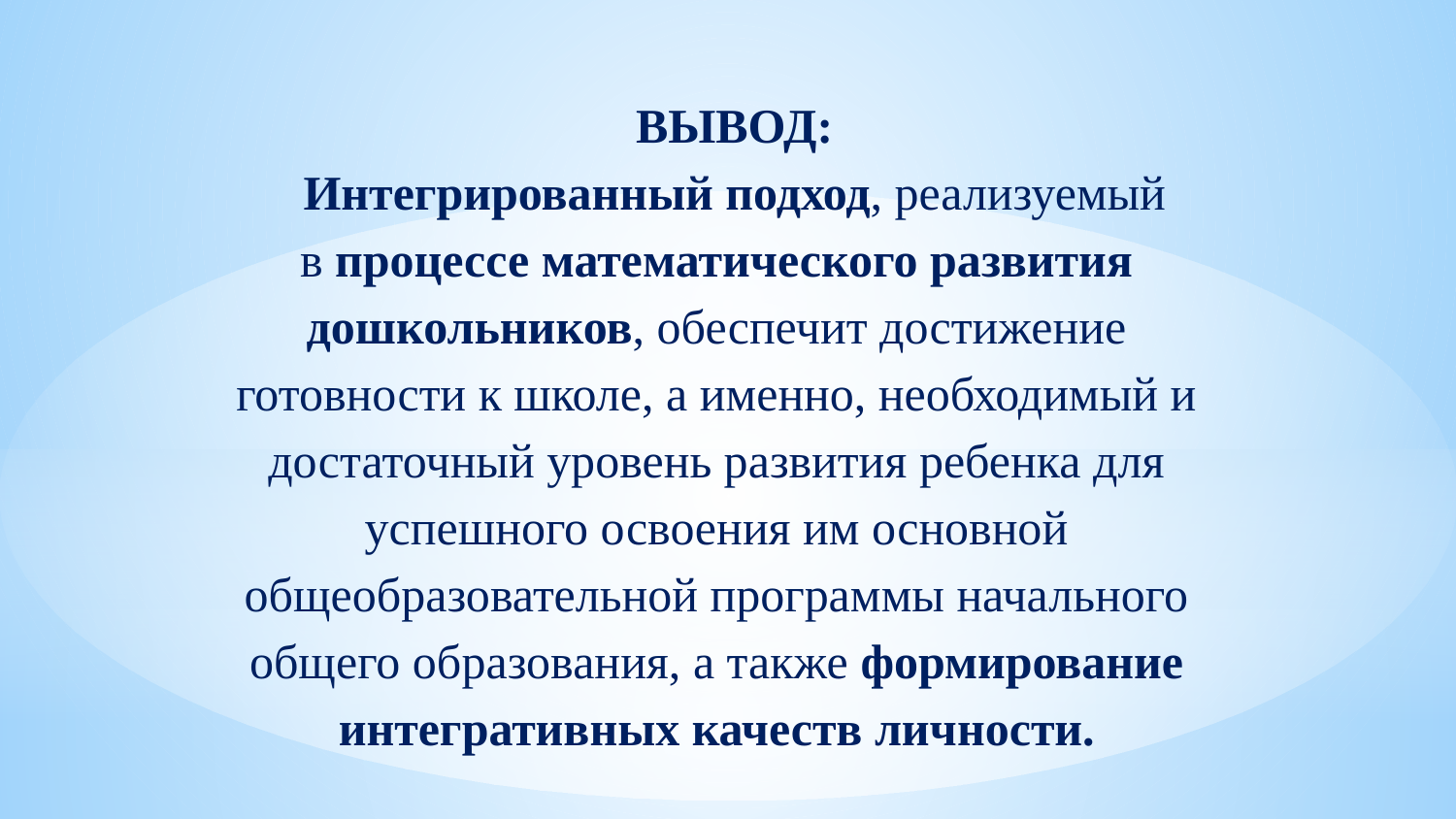

ВЫВОД:
Интегрированный подход, реализуемый в процессе математического развития дошкольников, обеспечит достижение готовности к школе, а именно, необходимый и достаточный уровень развития ребенка для успешного освоения им основной общеобразовательной программы начального общего образования, а также формирование интегративных качеств личности.